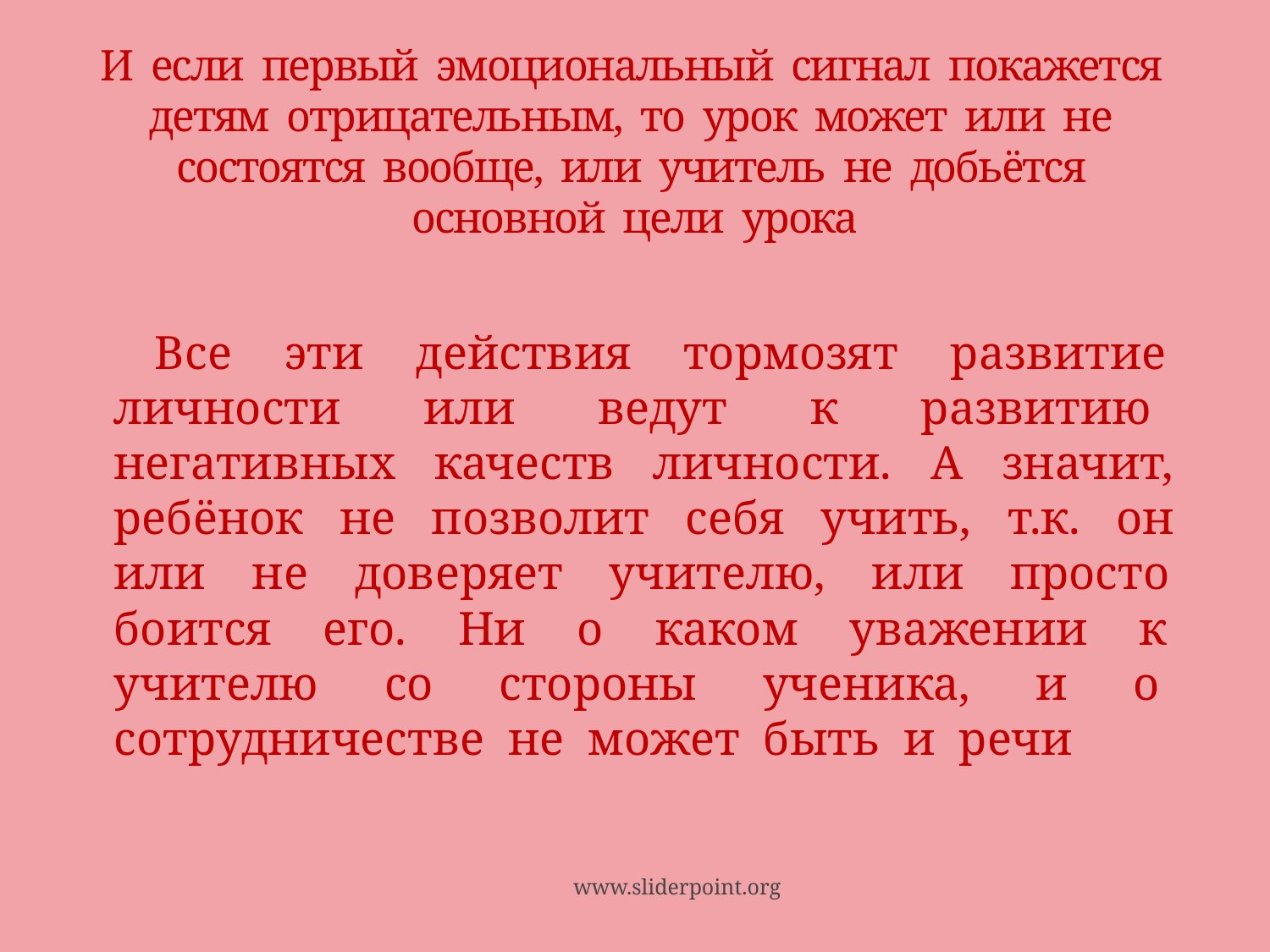

# И  если  первый  эмоциональный  сигнал  покажется  детям  отрицательным,  то  урок  может  или  не  состоятся  вообще,  или  учитель  не  добьётся  основной  цели  урока
   Все  эти  действия  тормозят  развитие  личности  или  ведут  к  развитию  негативных  качеств  личности.  А  значит,  ребёнок  не  позволит  себя  учить,  т.к.  он  или  не  доверяет  учителю,  или  просто  боится  его.  Ни  о  каком  уважении  к  учителю  со  стороны  ученика,  и  о  сотрудничестве  не  может  быть  и  речи

www.sliderpoint.org